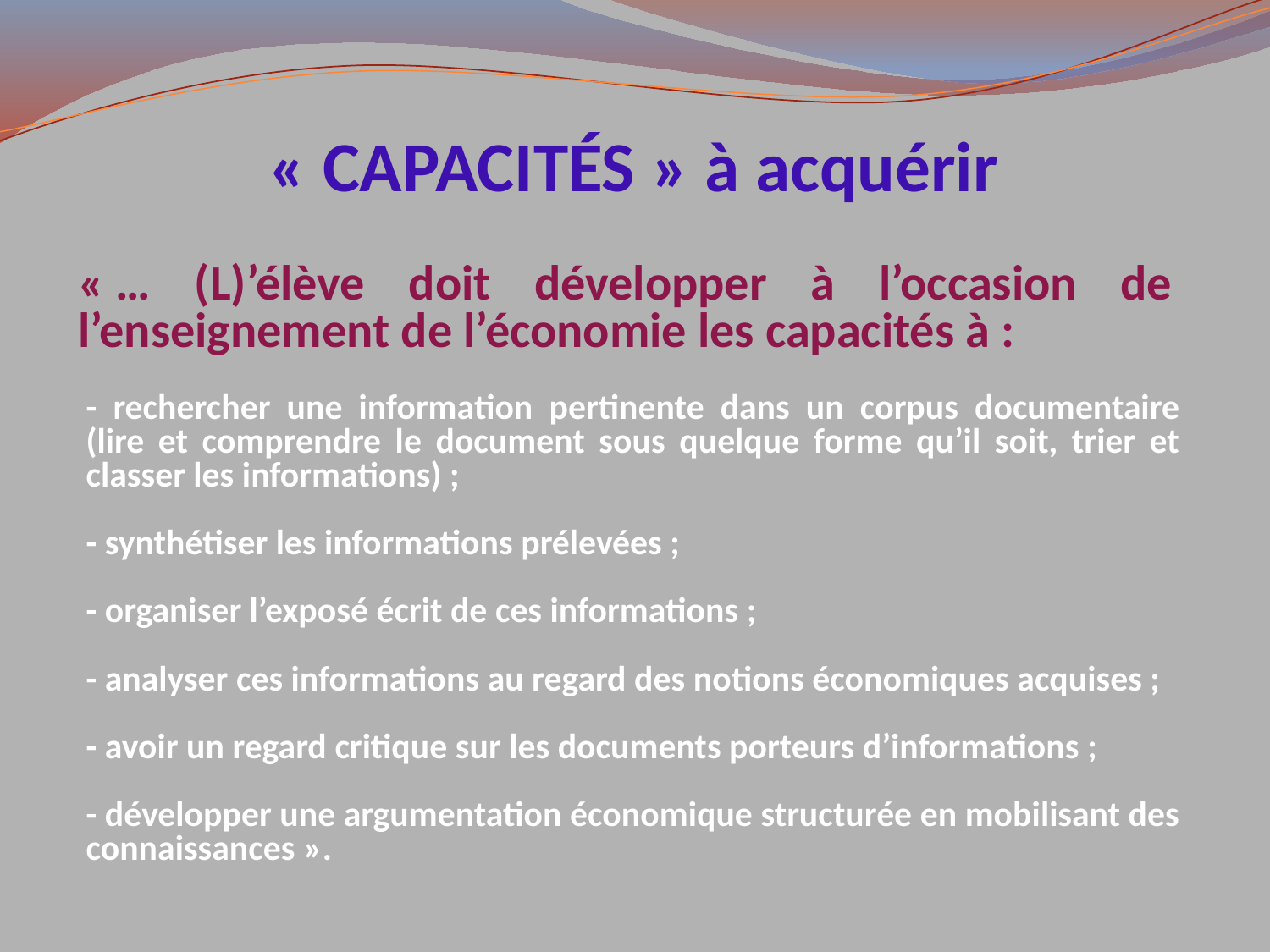

# « CAPACITÉS » à acquérir
« … (L)’élève doit développer à l’occasion de l’enseignement de l’économie les capacités à :

- rechercher une information pertinente dans un corpus documentaire (lire et comprendre le document sous quelque forme qu’il soit, trier et classer les informations) ;

- synthétiser les informations prélevées ;

- organiser l’exposé écrit de ces informations ;

- analyser ces informations au regard des notions économiques acquises ;

- avoir un regard critique sur les documents porteurs d’informations ;

- développer une argumentation économique structurée en mobilisant des connaissances ».